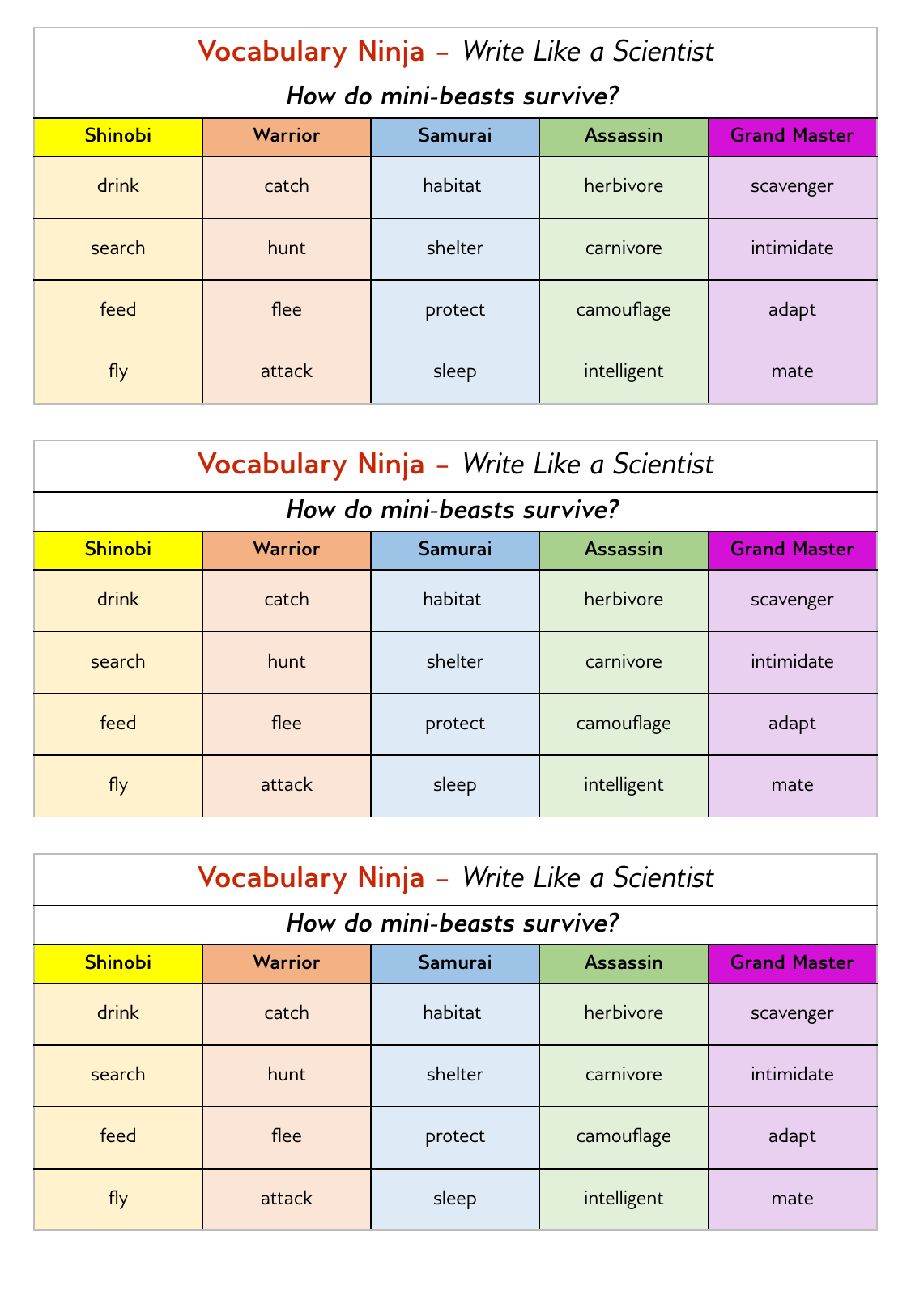

| Vocabulary Ninja – Write Like a Scientist |  |  |  |  |
| --- | --- | --- | --- | --- |
| How do mini-beasts survive? |  |  |  |  |
| Shinobi | Warrior | Samurai | Assassin | Grand Master |
| drink | catch | habitat | herbivore | scavenger |
| search | hunt | shelter | carnivore | intimidate |
| feed | flee | protect | camouflage | adapt |
| fly | attack | sleep | intelligent | mate |
| Vocabulary Ninja – Write Like a Scientist |  |  |  |  |
| --- | --- | --- | --- | --- |
| How do mini-beasts survive? |  |  |  |  |
| Shinobi | Warrior | Samurai | Assassin | Grand Master |
| drink | catch | habitat | herbivore | scavenger |
| search | hunt | shelter | carnivore | intimidate |
| feed | flee | protect | camouflage | adapt |
| fly | attack | sleep | intelligent | mate |
| Vocabulary Ninja – Write Like a Scientist |  |  |  |  |
| --- | --- | --- | --- | --- |
| How do mini-beasts survive? |  |  |  |  |
| Shinobi | Warrior | Samurai | Assassin | Grand Master |
| drink | catch | habitat | herbivore | scavenger |
| search | hunt | shelter | carnivore | intimidate |
| feed | flee | protect | camouflage | adapt |
| fly | attack | sleep | intelligent | mate |